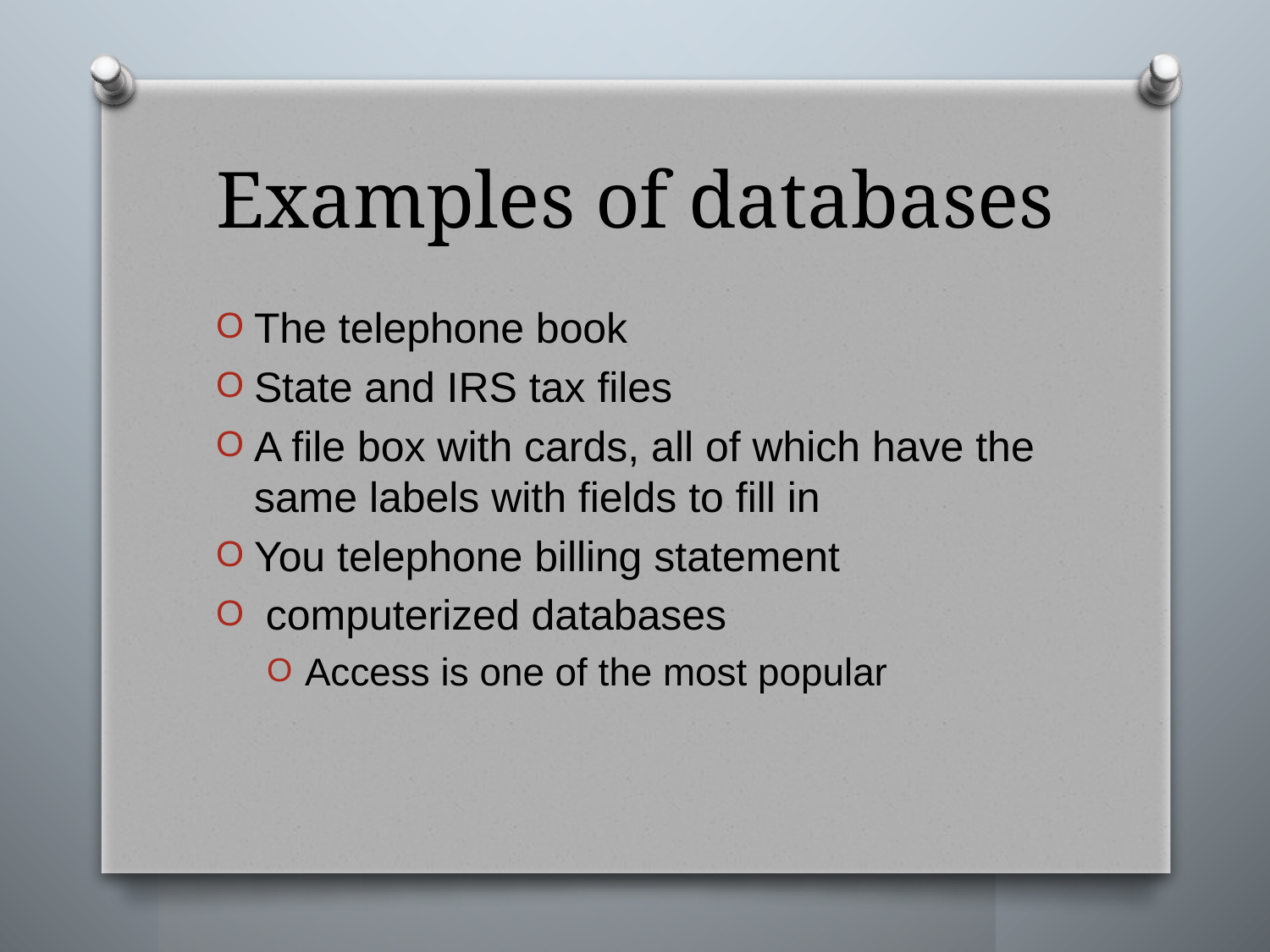

# Examples of databases
The telephone book
State and IRS tax files
A file box with cards, all of which have the same labels with fields to fill in
You telephone billing statement
 computerized databases
Access is one of the most popular